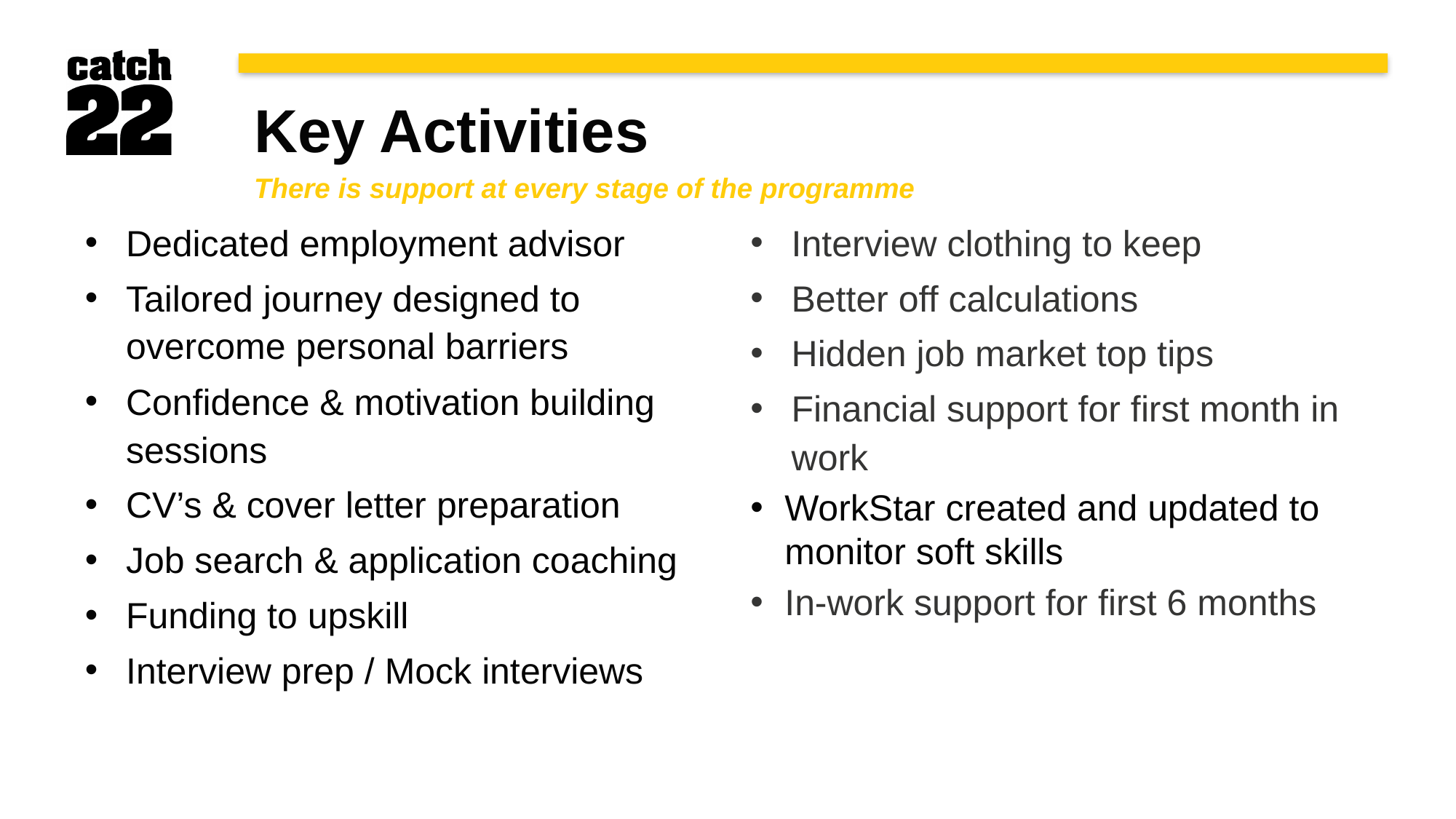

Key Activities
There is support at every stage of the programme

Dedicated employment advisor
Tailored journey designed to overcome personal barriers
Confidence & motivation building sessions
CV’s & cover letter preparation
Job search & application coaching
Funding to upskill
Interview prep / Mock interviews
Interview clothing to keep
Better off calculations
Hidden job market top tips
Financial support for first month in work
WorkStar created and updated to monitor soft skills
In-work support for first 6 months